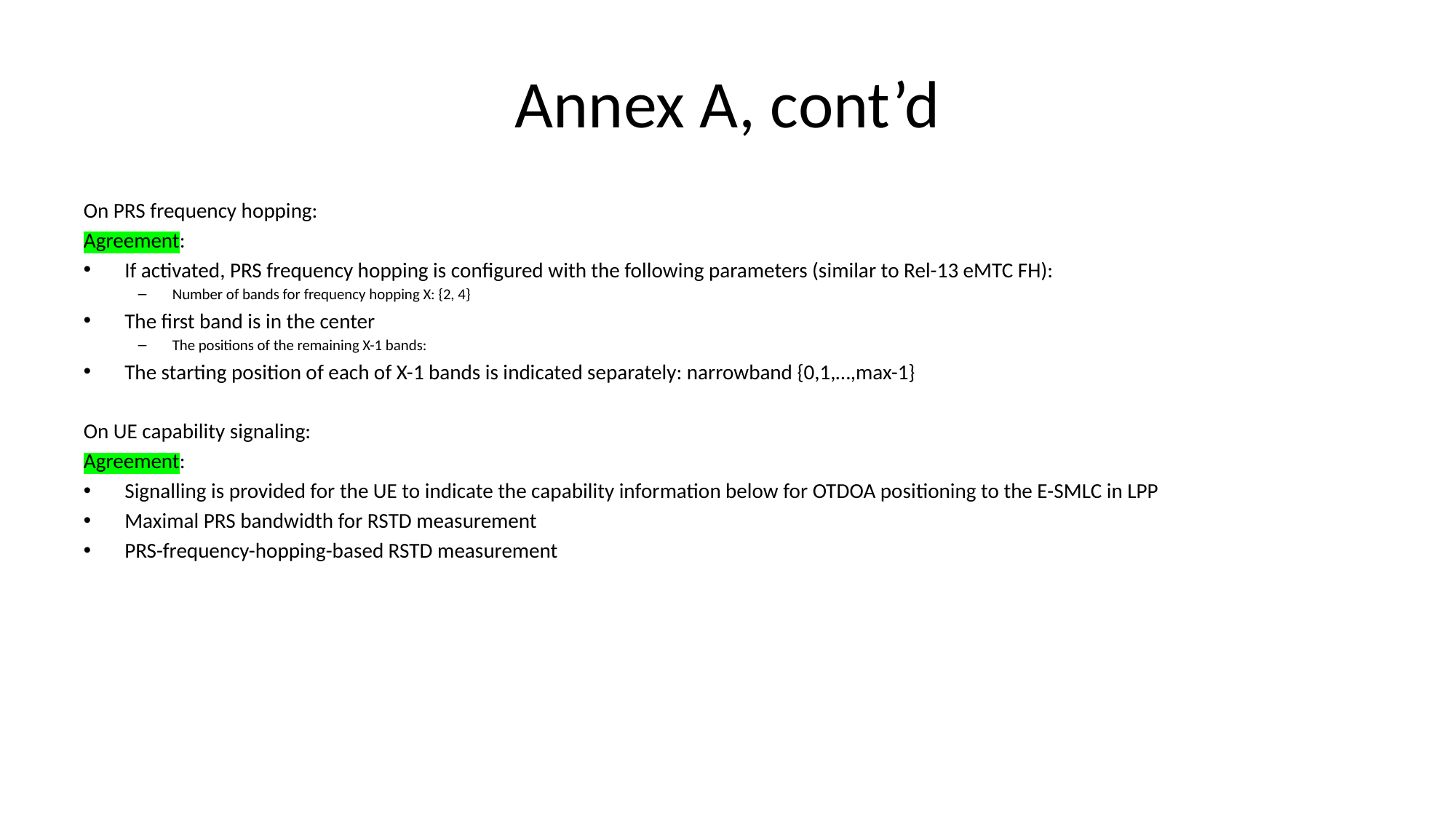

# Annex A, cont’d
On PRS frequency hopping:
Agreement:
If activated, PRS frequency hopping is configured with the following parameters (similar to Rel-13 eMTC FH):
Number of bands for frequency hopping X: {2, 4}
The first band is in the center
The positions of the remaining X-1 bands:
The starting position of each of X-1 bands is indicated separately: narrowband {0,1,…,max-1}

On UE capability signaling:
Agreement:
Signalling is provided for the UE to indicate the capability information below for OTDOA positioning to the E-SMLC in LPP
Maximal PRS bandwidth for RSTD measurement
PRS-frequency-hopping-based RSTD measurement